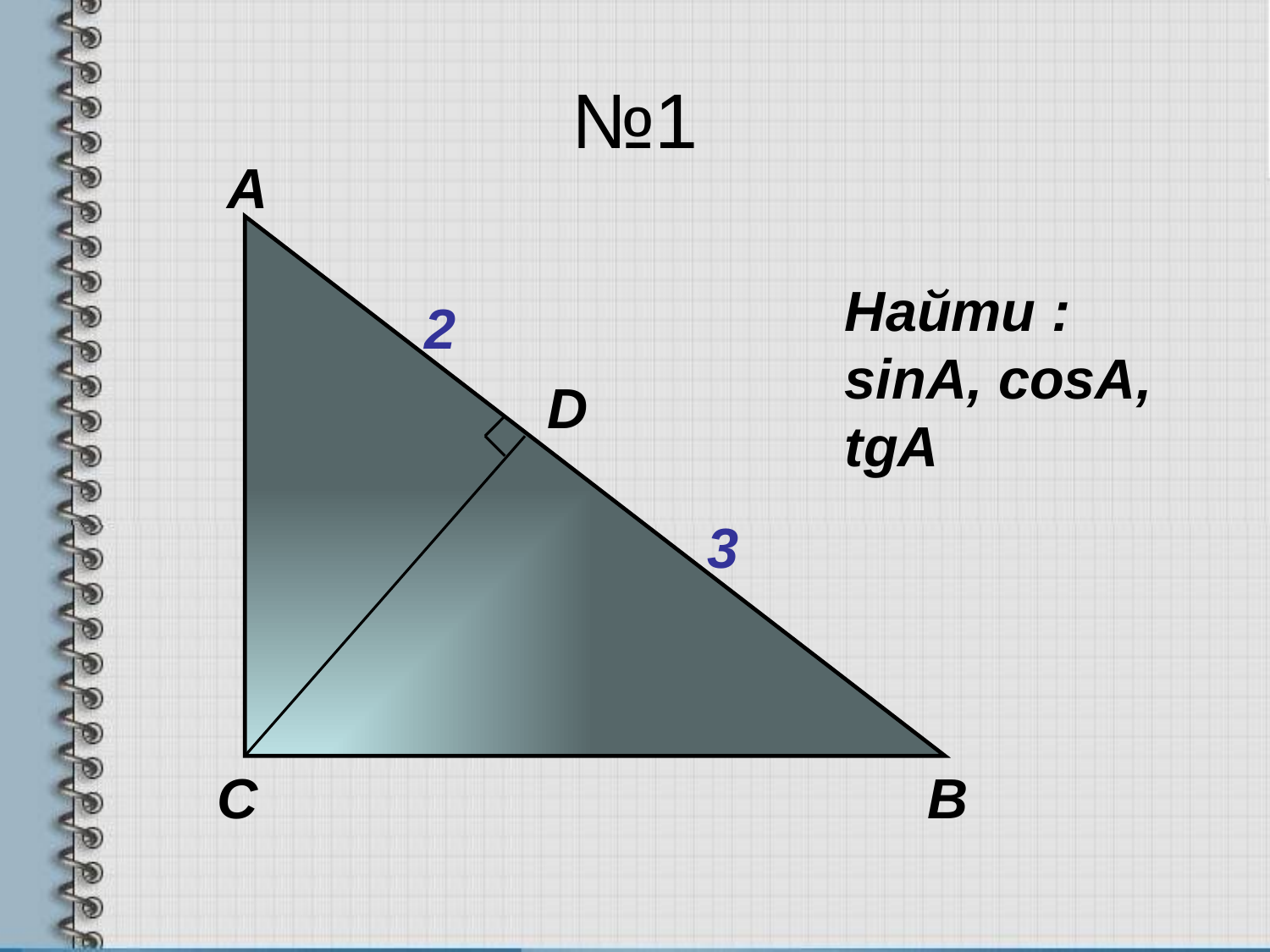

# №1
A

Найти : sinA, cosA, tgA
2
D

3
С
B